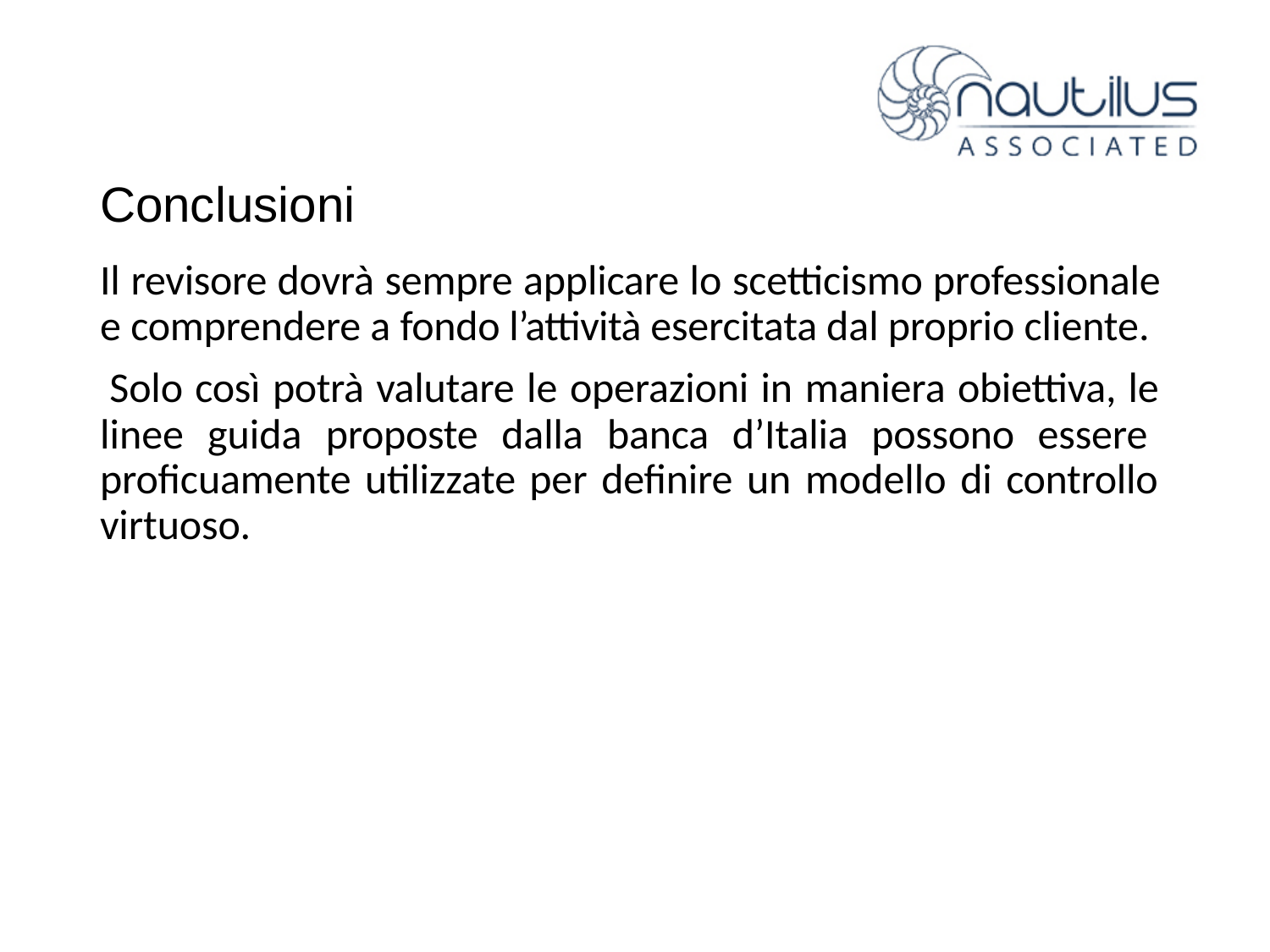

# Conclusioni
Il revisore dovrà sempre applicare lo scetticismo professionale  e comprendere a fondo l’attività esercitata dal proprio cliente.
Solo così potrà valutare le operazioni in maniera obiettiva, le  linee guida proposte dalla banca d’Italia possono essere  proficuamente utilizzate per definire un modello di controllo  virtuoso.